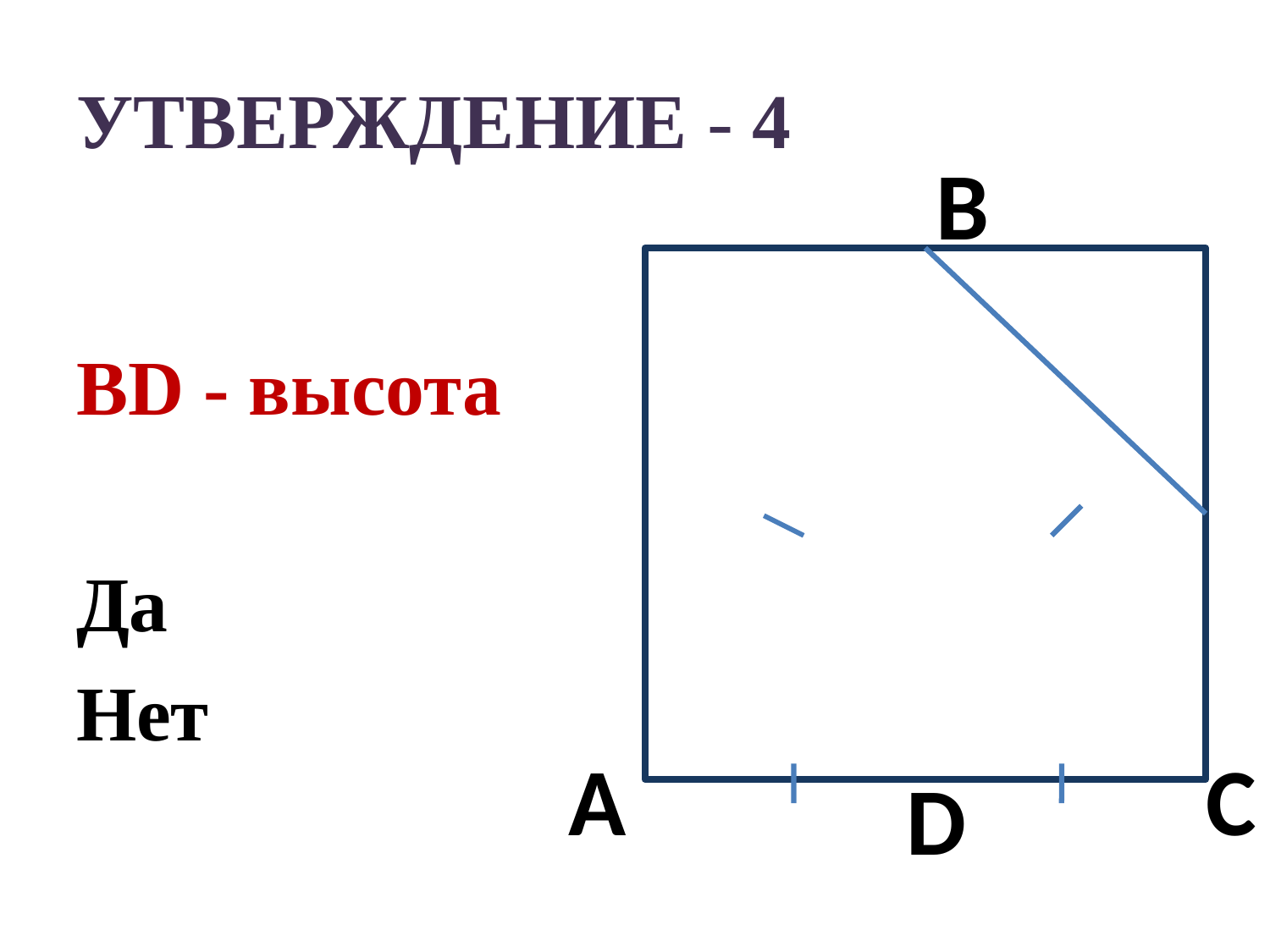

# УТВЕРЖДЕНИЕ - 4
В

BD - высота

Да
Нет

АА

А
С
D